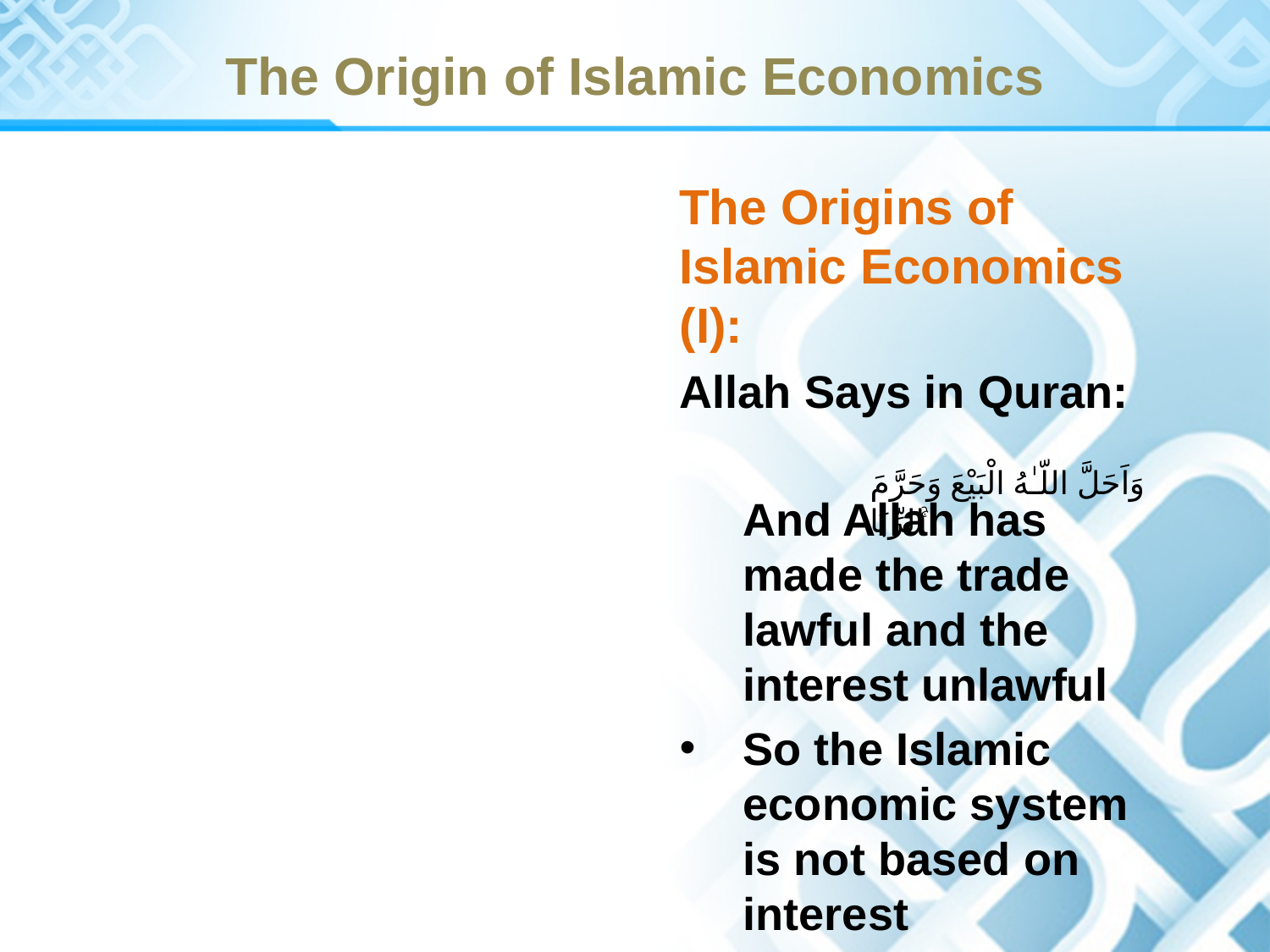

The Origin of Islamic Economics
The Origins of Islamic Economics (I):
Allah Says in Quran:

	And Allah has made the trade lawful and the interest unlawful
So the Islamic economic system is not based on interest
وَاَحَلَّ اللّـٰهُ الْبَيْعَ وَحَرَّمَ الرِّبَا ۚ